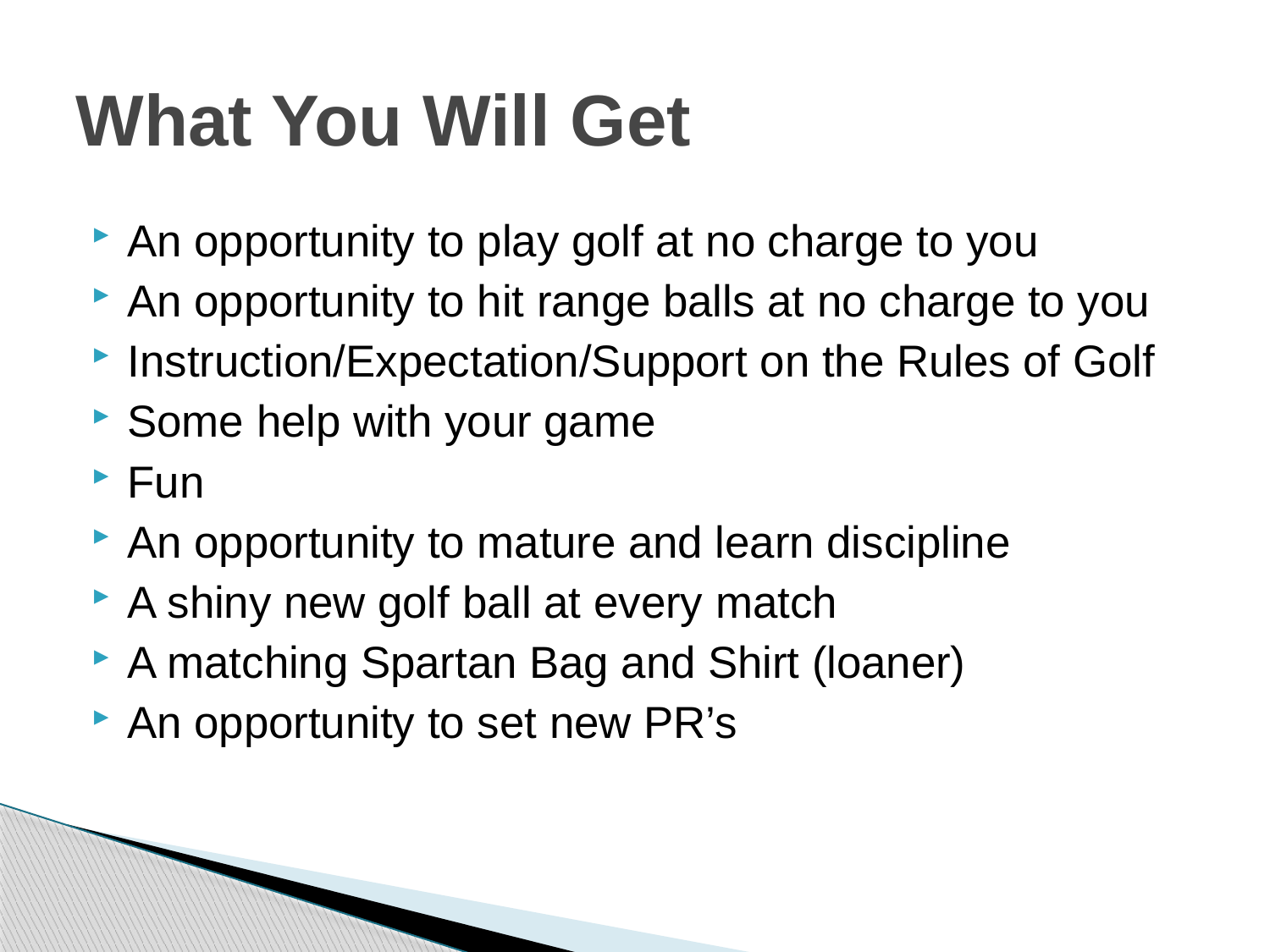

# What You Will Get
An opportunity to play golf at no charge to you
An opportunity to hit range balls at no charge to you
Instruction/Expectation/Support on the Rules of Golf
Some help with your game
Fun
An opportunity to mature and learn discipline
A shiny new golf ball at every match
A matching Spartan Bag and Shirt (loaner)
An opportunity to set new PR’s